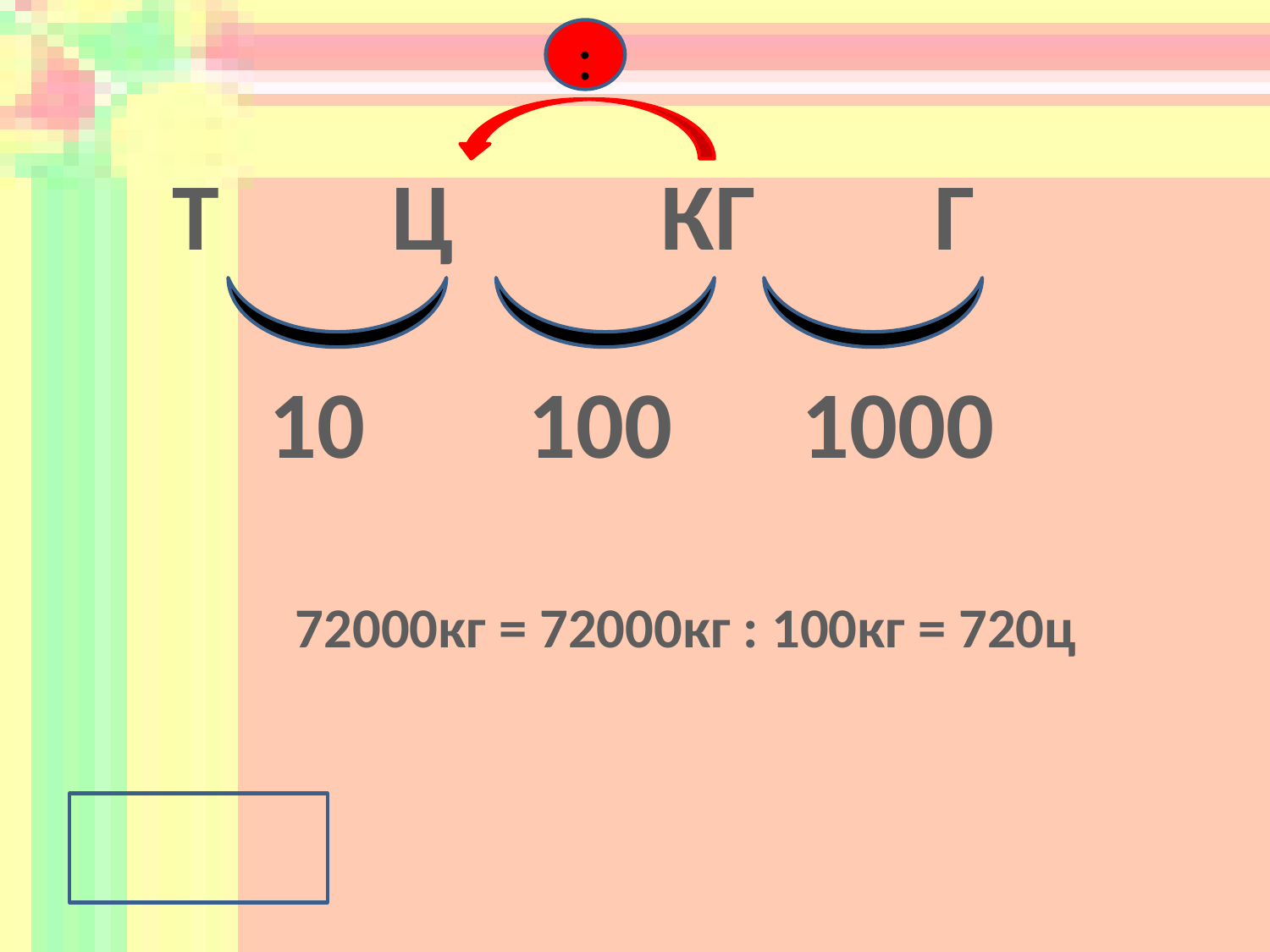

:

Т        Ц	     КГ		Г

10
100
1000
72000кг = 72000кг : 100кг = 720ц